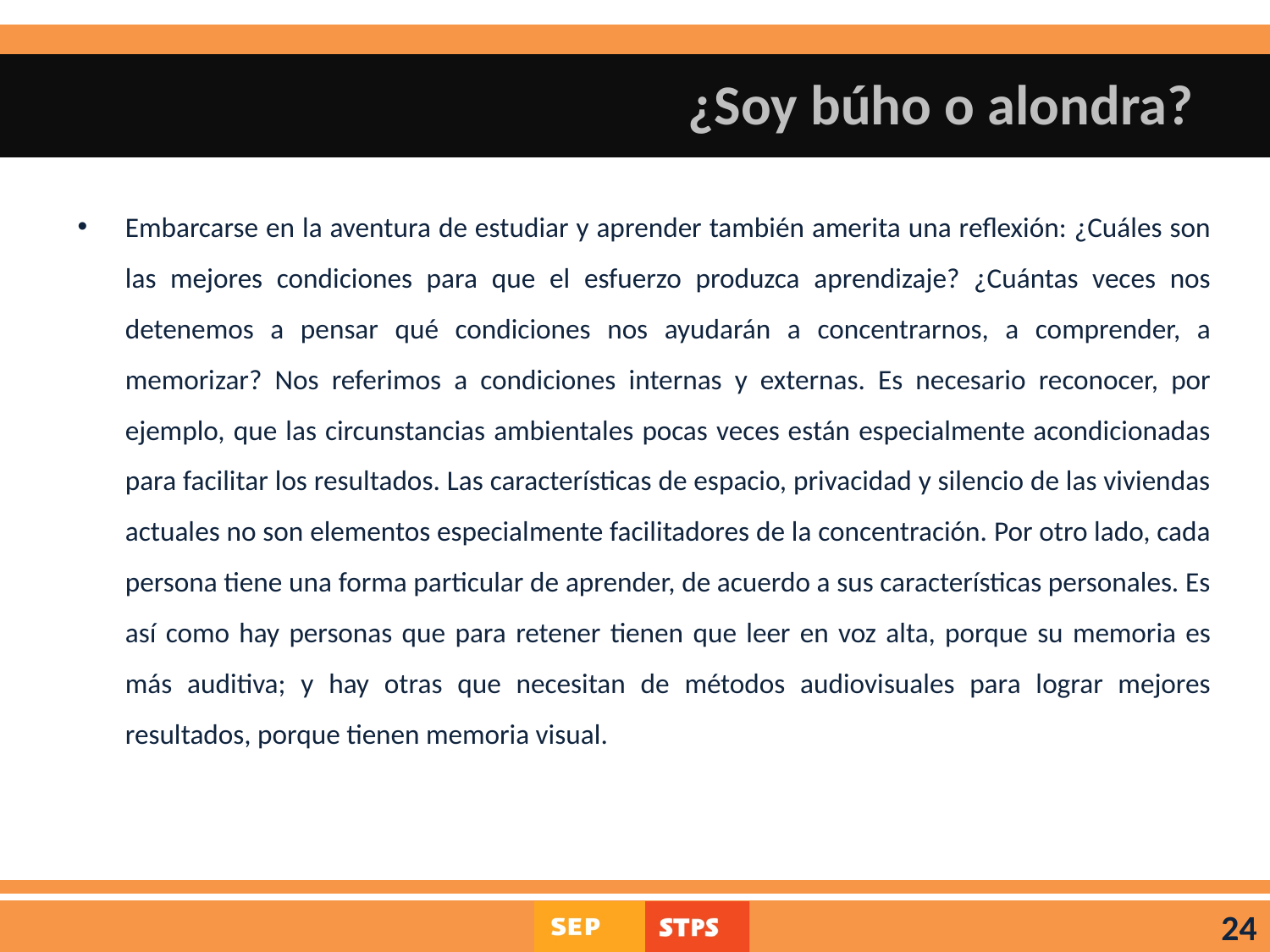

# ¿Soy búho o alondra?
Embarcarse en la aventura de estudiar y aprender también amerita una reflexión: ¿Cuáles son las mejores condiciones para que el esfuerzo produzca aprendizaje? ¿Cuántas veces nos detenemos a pensar qué condiciones nos ayudarán a concentrarnos, a comprender, a memorizar? Nos referimos a condiciones internas y externas. Es necesario reconocer, por ejemplo, que las circunstancias ambientales pocas veces están especialmente acondicionadas para facilitar los resultados. Las características de espacio, privacidad y silencio de las viviendas actuales no son elementos especialmente facilitadores de la concentración. Por otro lado, cada persona tiene una forma particular de aprender, de acuerdo a sus características personales. Es así como hay personas que para retener tienen que leer en voz alta, porque su memoria es más auditiva; y hay otras que necesitan de métodos audiovisuales para lograr mejores resultados, porque tienen memoria visual.
24